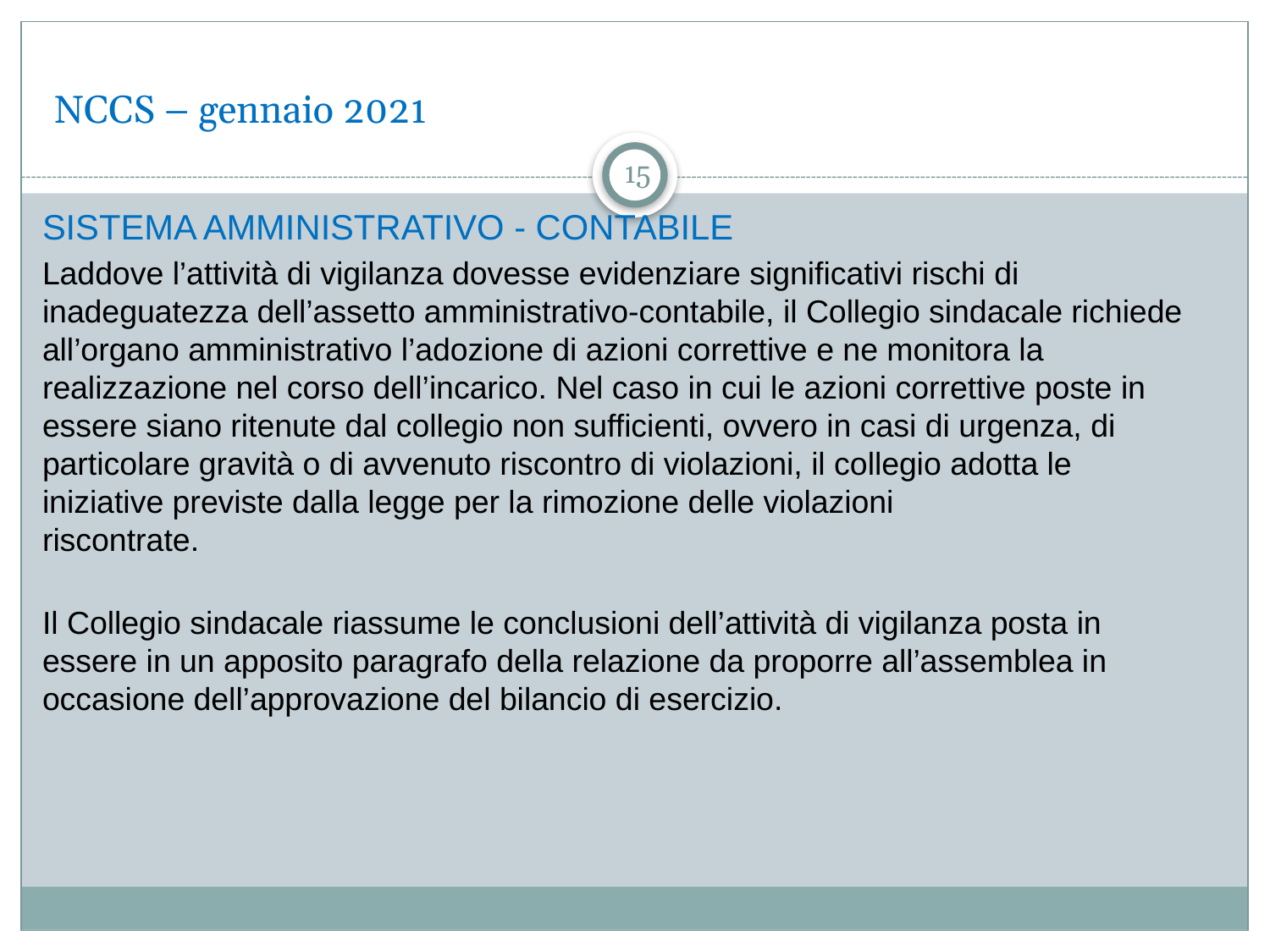

# NCCS – gennaio 2021
15
SISTEMA AMMINISTRATIVO - CONTABILE
Laddove l’attività di vigilanza dovesse evidenziare significativi rischi di inadeguatezza dell’assetto amministrativo-contabile, il Collegio sindacale richiede all’organo amministrativo l’adozione di azioni correttive e ne monitora la realizzazione nel corso dell’incarico. Nel caso in cui le azioni correttive poste in
essere siano ritenute dal collegio non sufficienti, ovvero in casi di urgenza, di particolare gravità o di avvenuto riscontro di violazioni, il collegio adotta le iniziative previste dalla legge per la rimozione delle violazioni
riscontrate.
Il Collegio sindacale riassume le conclusioni dell’attività di vigilanza posta in essere in un apposito paragrafo della relazione da proporre all’assemblea in occasione dell’approvazione del bilancio di esercizio.